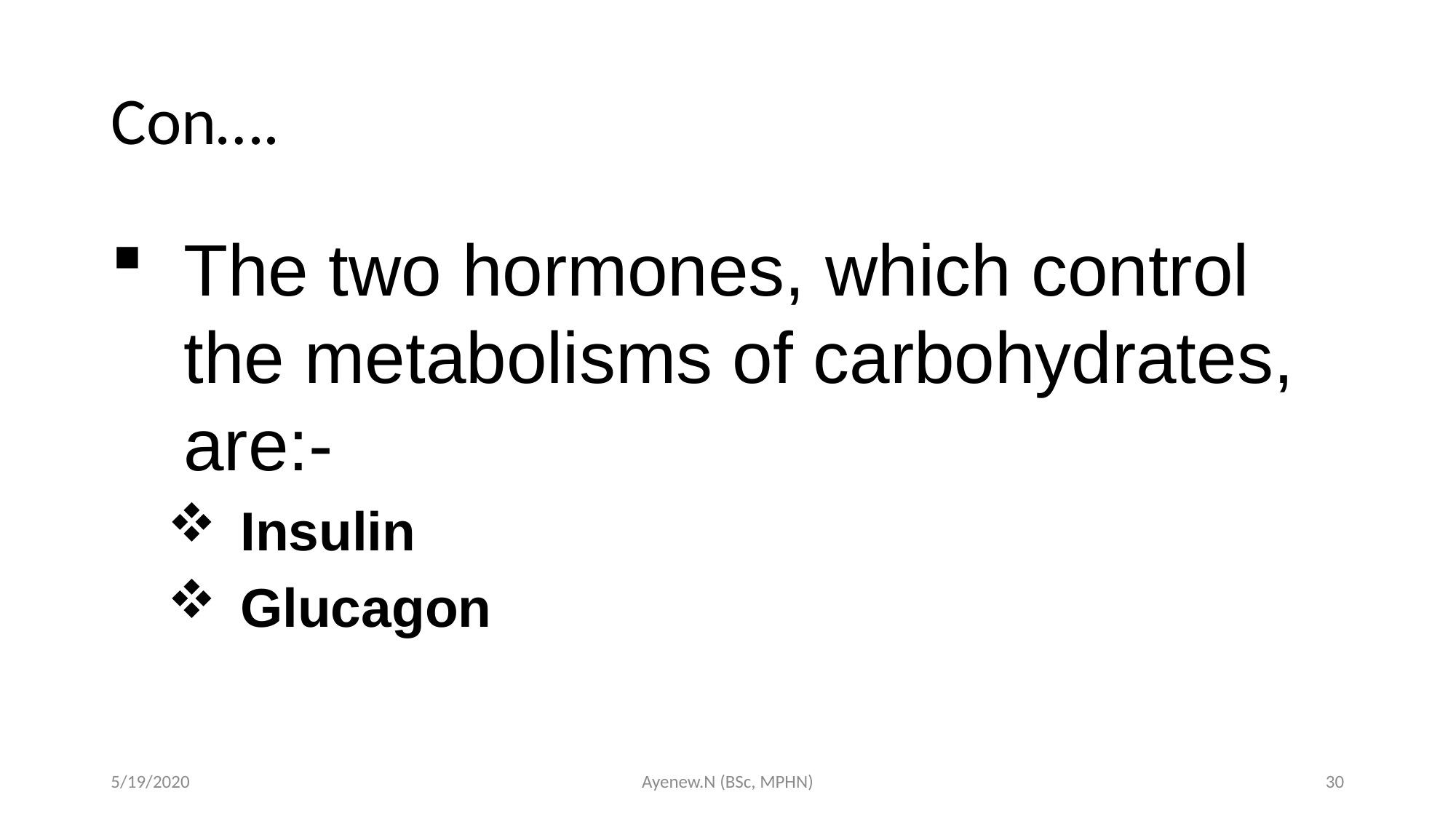

# Con….
The two hormones, which control the metabolisms of carbohydrates, are:-
Insulin
Glucagon

5/19/2020
Ayenew.N (BSc, MPHN)
30